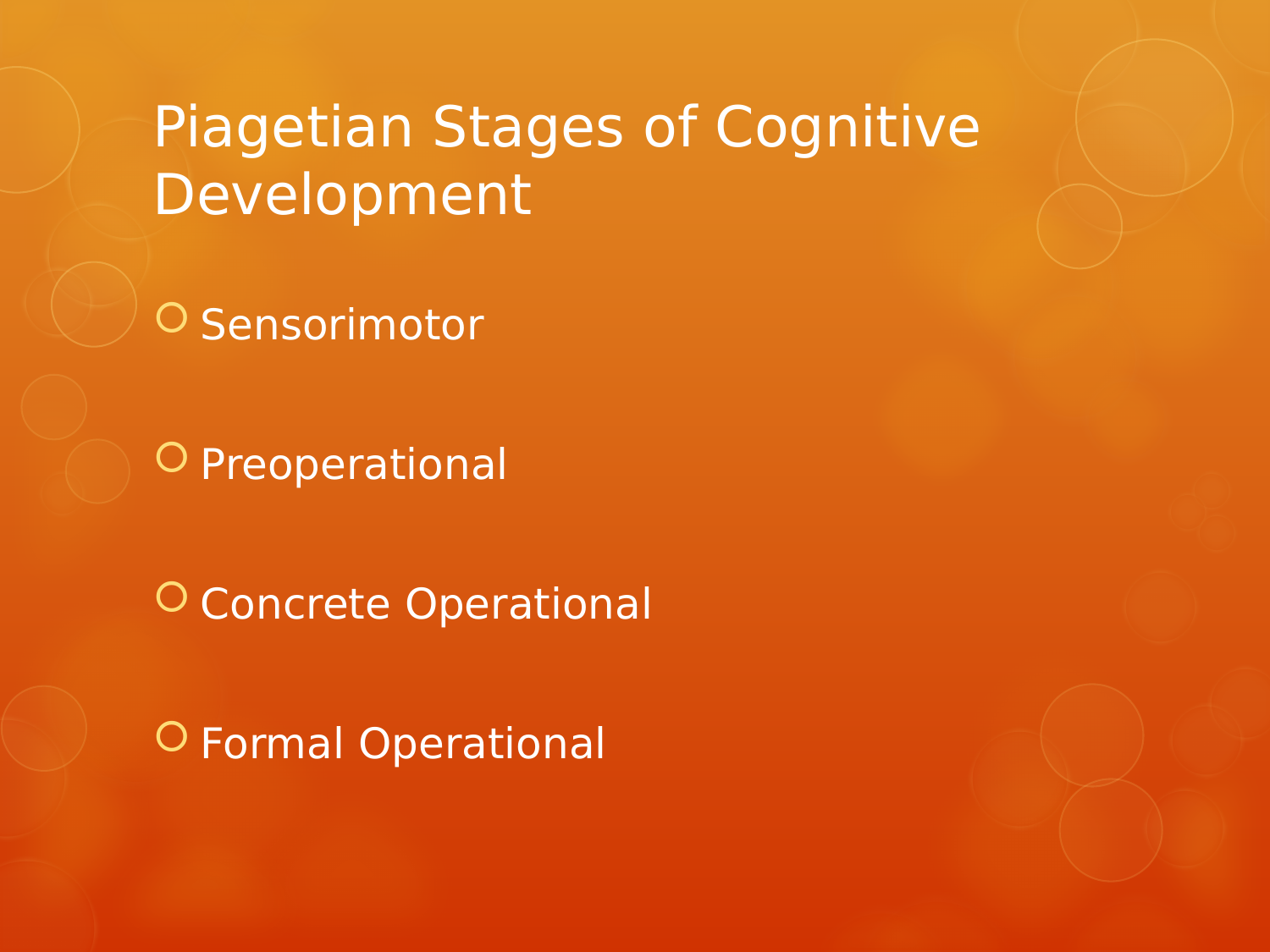

# Piagetian Stages of Cognitive Development
Sensorimotor

Preoperational

Concrete Operational

Formal Operational